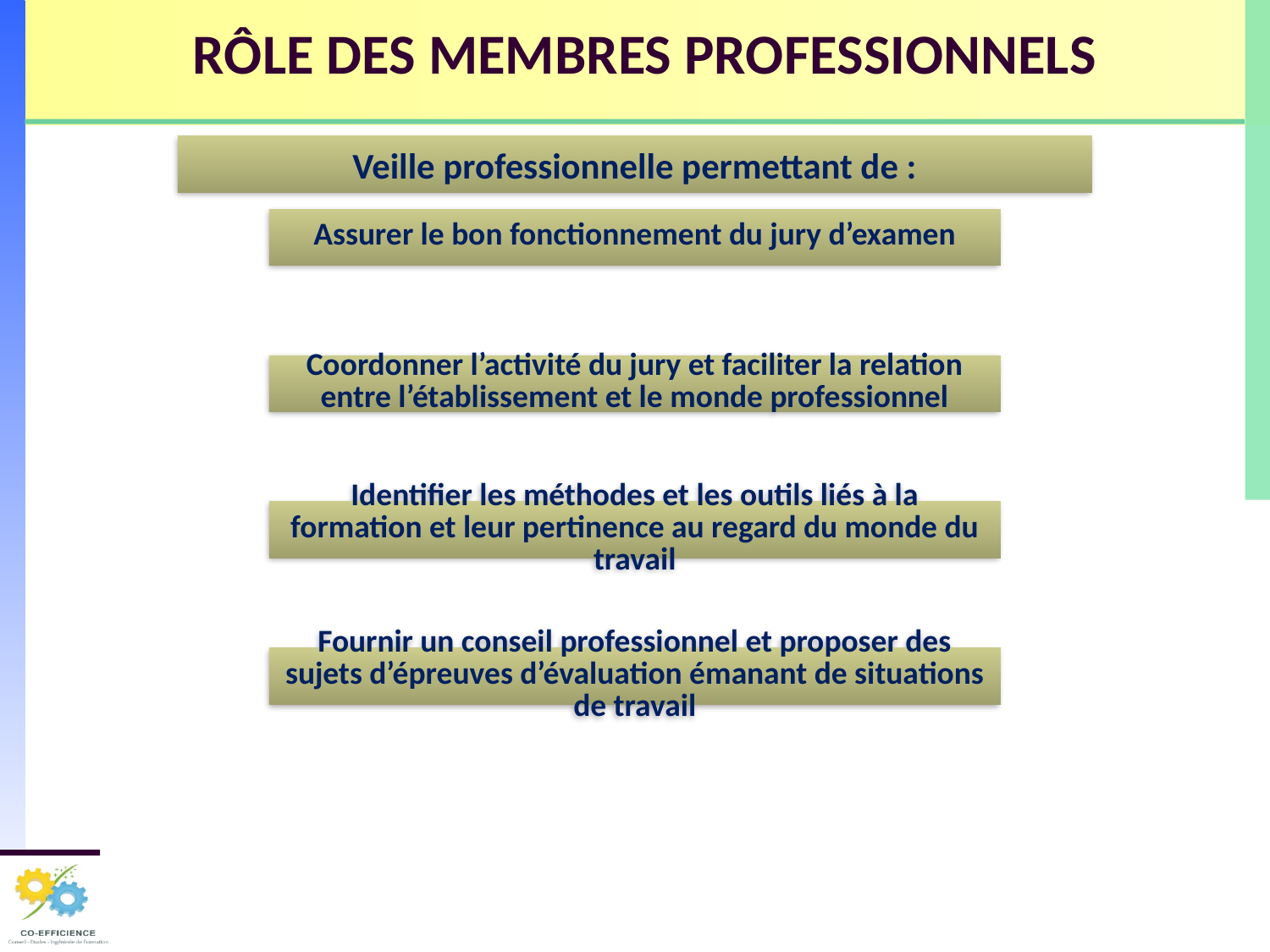

# RÔLE DES MEMBRES PROFESSIONNELS
Veille professionnelle permettant de :
Assurer le bon fonctionnement du jury d’examen
Coordonner l’activité du jury et faciliter la relation entre l’établissement et le monde professionnel
Fournir un conseil professionnel et proposer des sujets d’épreuves d’évaluation émanant de situations de travail
Identifier les méthodes et les outils liés à la formation et leur pertinence au regard du monde du travail